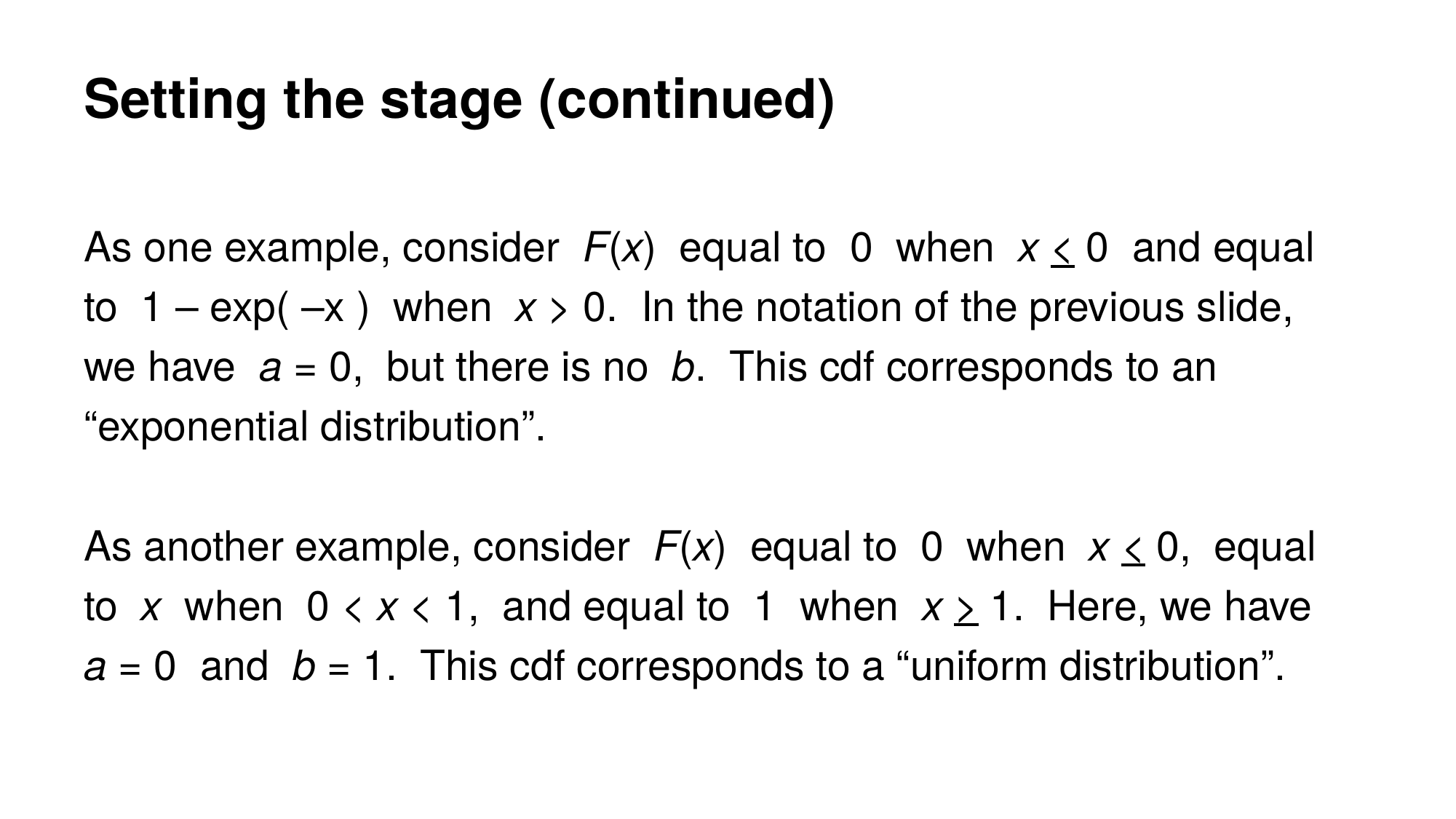

# Setting the stage (continued)
As one example, consider  F(x)  equal to  0  when  x < 0  and equal to  1 – exp( –x )  when  x > 0.  In the notation of the previous slide, we have  a = 0,  but there is no  b.  This cdf corresponds to an “exponential distribution”.

As another example, consider  F(x)  equal to  0  when  x < 0,  equal to  x  when  0 < x < 1,  and equal to  1  when  x > 1.  Here, we have  a = 0  and  b = 1.  This cdf corresponds to a “uniform distribution”.